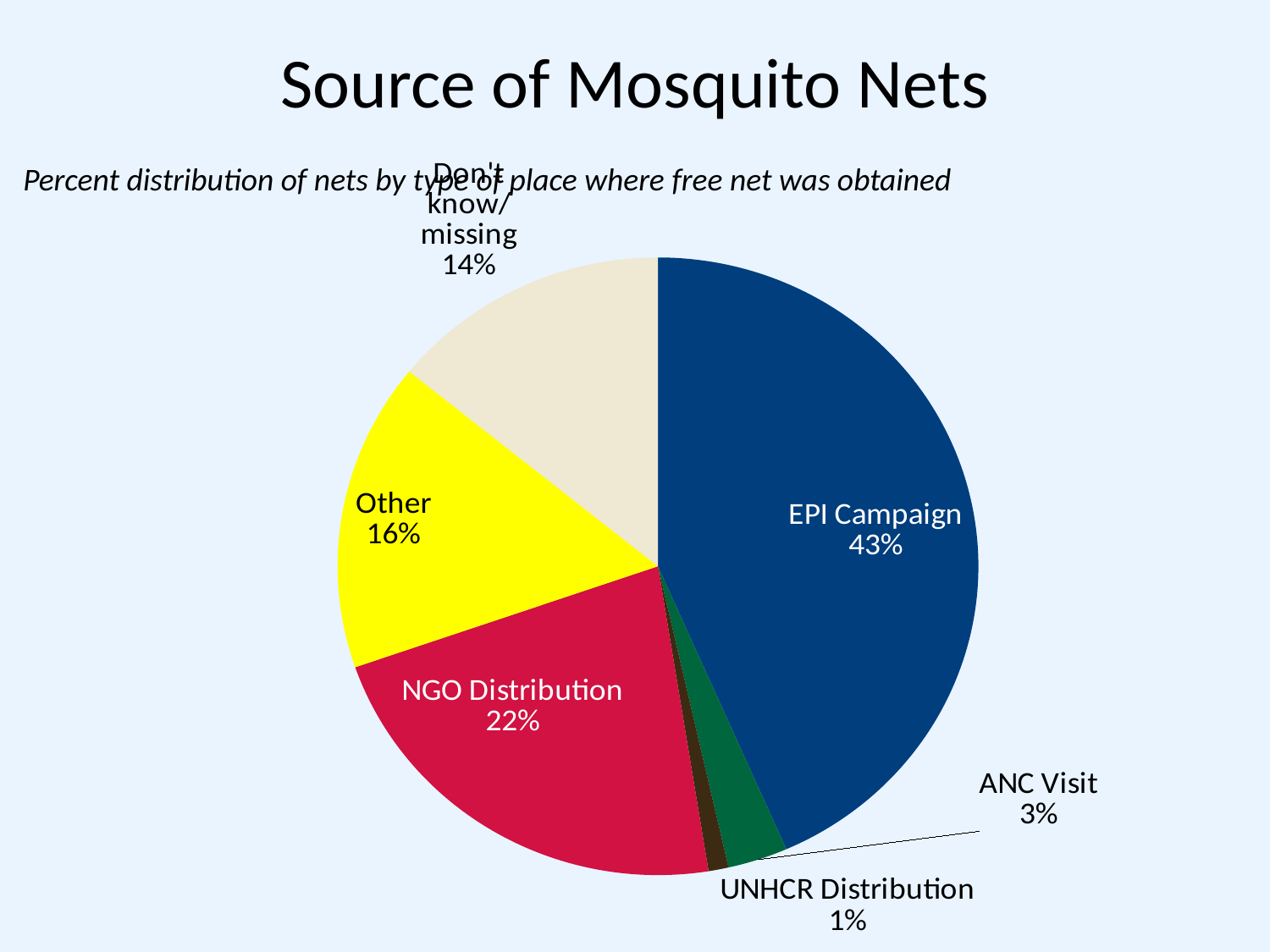

# Source of Mosquito Nets
Percent distribution of nets by type of place where free net was obtained

### Chart

| Category | Sales |
|---|---|
| EPI Campaign | 43.0 |
| ANC Visit | 3.0 |
| UNHCR Distribution | 1.0 |
| NGO Distribution | 22.0 |
| Other | 16.0 |
| Don't know/missing | 14.0 |